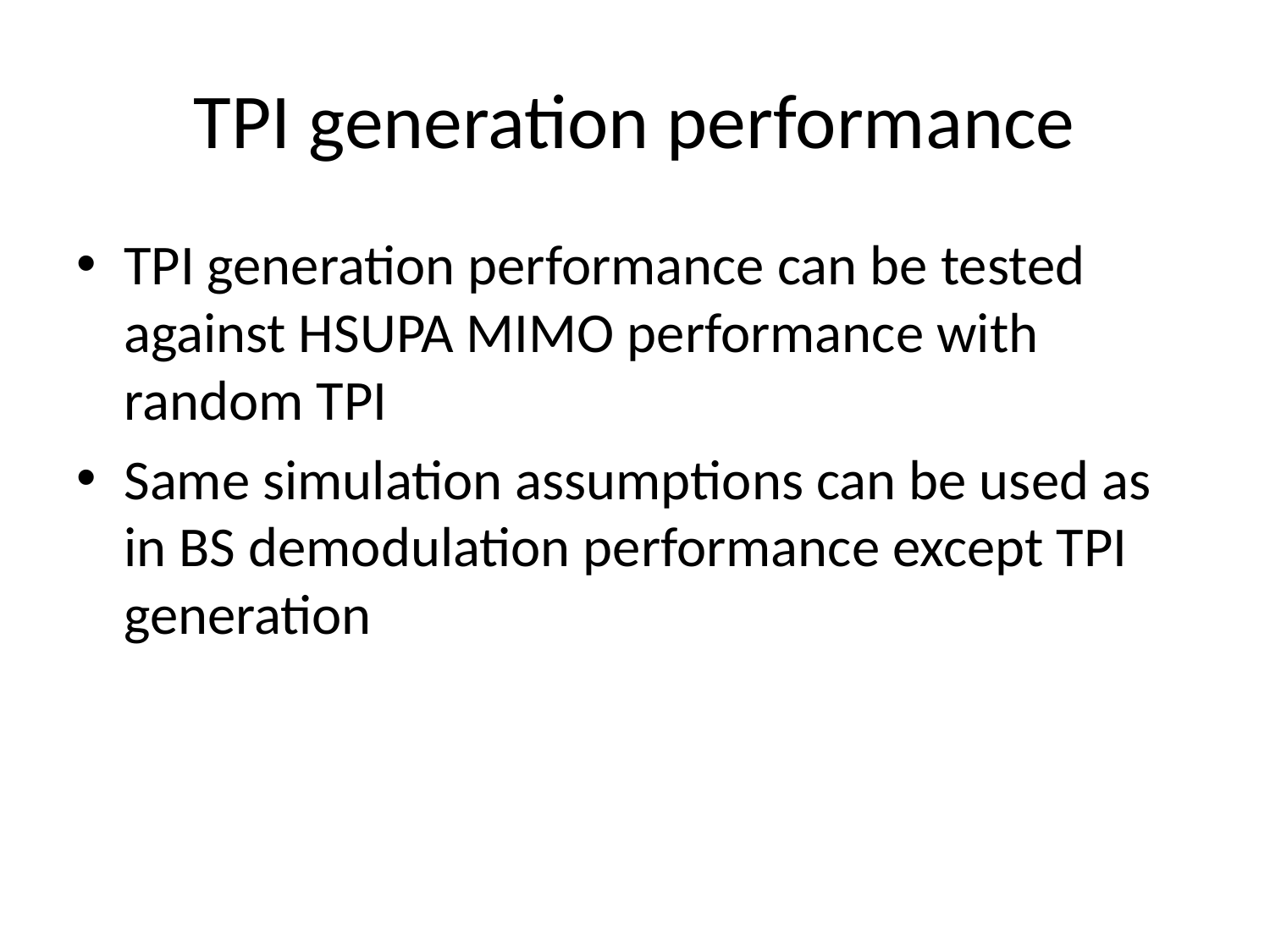

# TPI generation performance
TPI generation performance can be tested against HSUPA MIMO performance with random TPI
Same simulation assumptions can be used as in BS demodulation performance except TPI generation